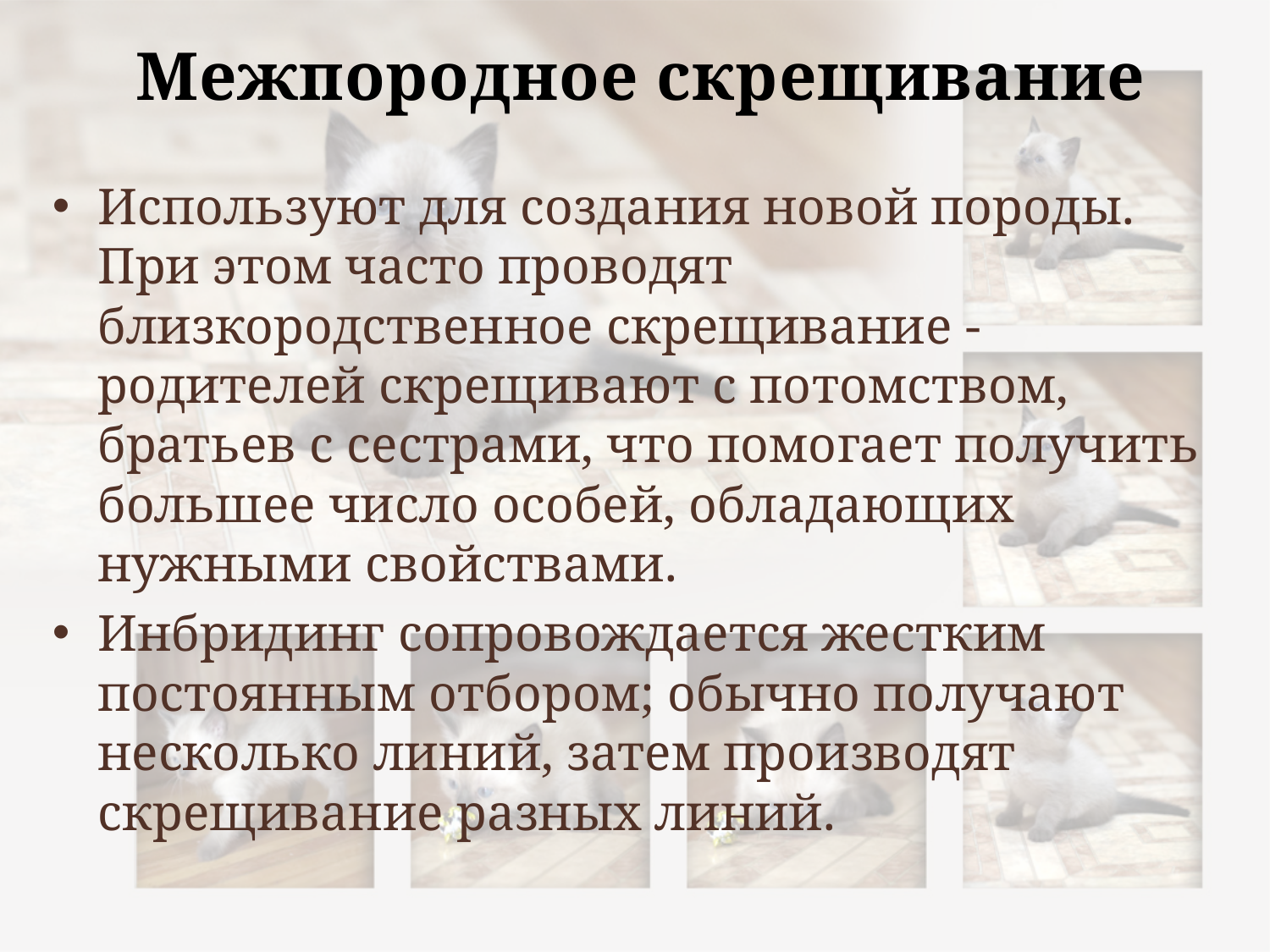

# Межпородное скрещивание
Используют для создания новой породы. При этом часто проводят близкородственное скрещивание - родителей скрещивают с потомством, братьев с сестрами, что помогает получить большее число особей, обладающих нужными свойствами.
Инбридинг сопровождается жестким постоянным отбором; обычно получают несколько линий, затем производят скрещивание разных линий.